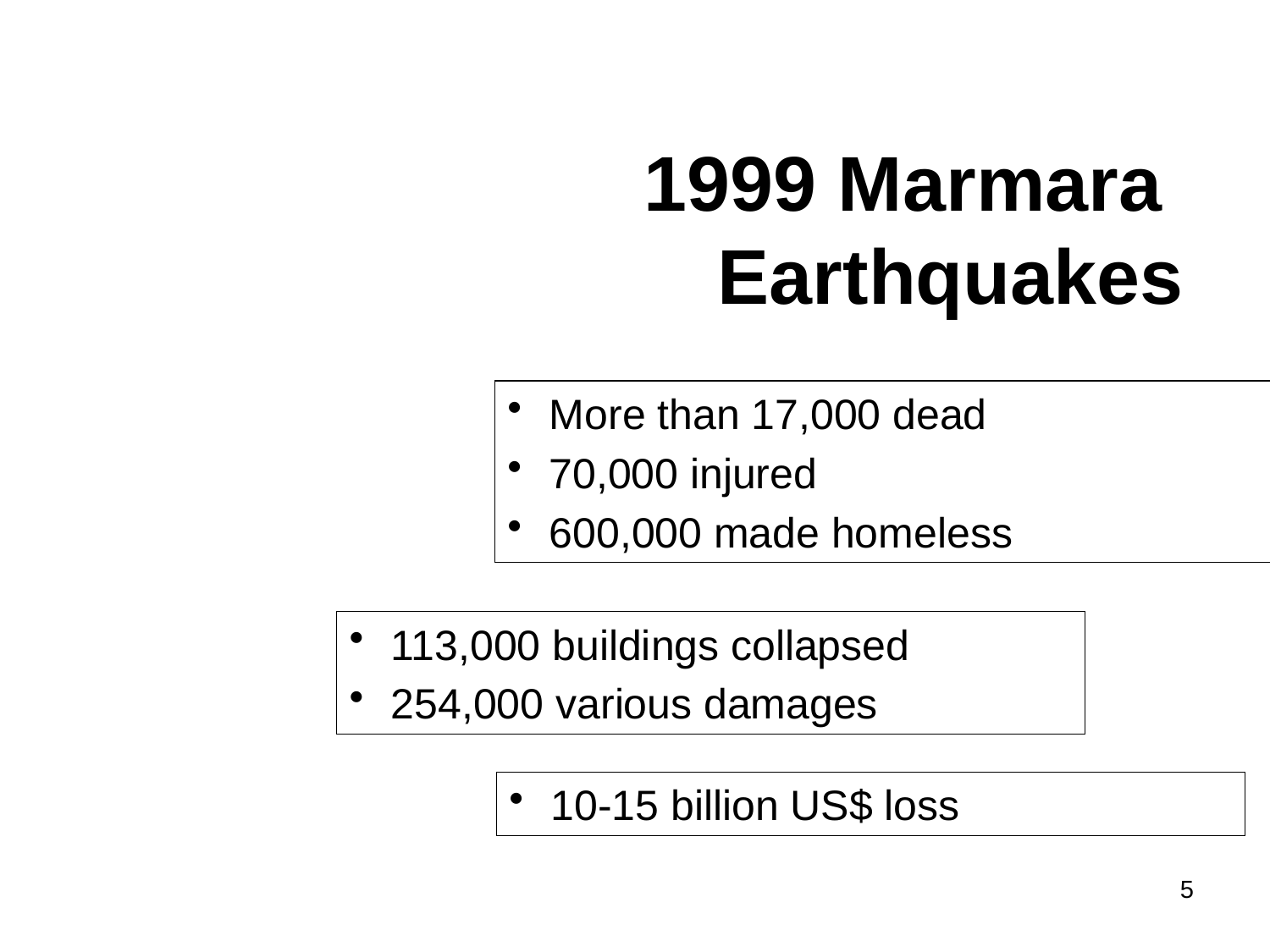

# 1999 Marmara Earthquakes
 More than 17,000 dead
 70,000 injured
 600,000 made homeless
 113,000 buildings collapsed
 254,000 various damages
 10-15 billion US$ loss
5